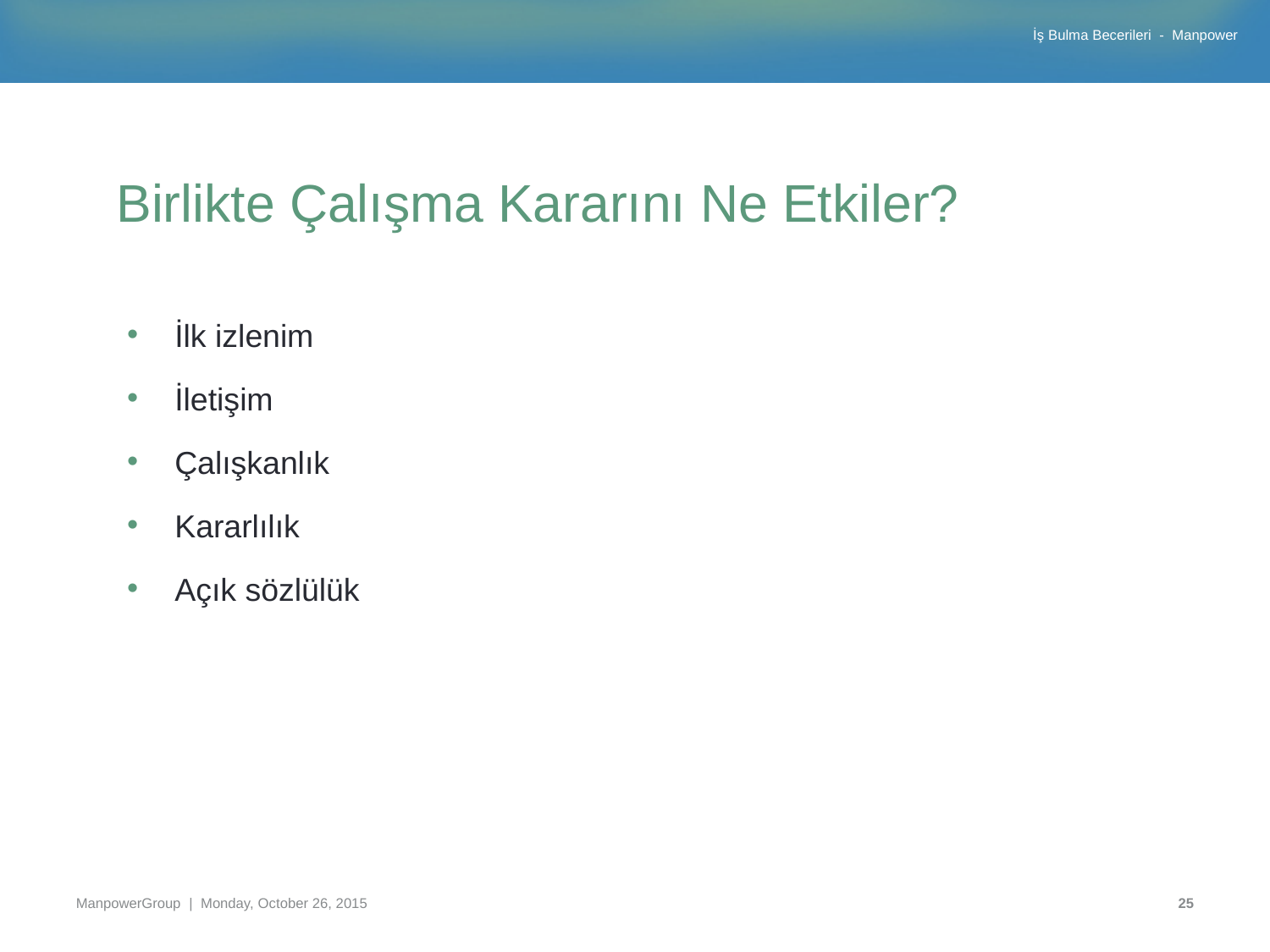

# Birlikte Çalışma Kararını Ne Etkiler?
İlk izlenim
İletişim
Çalışkanlık
Kararlılık
Açık sözlülük